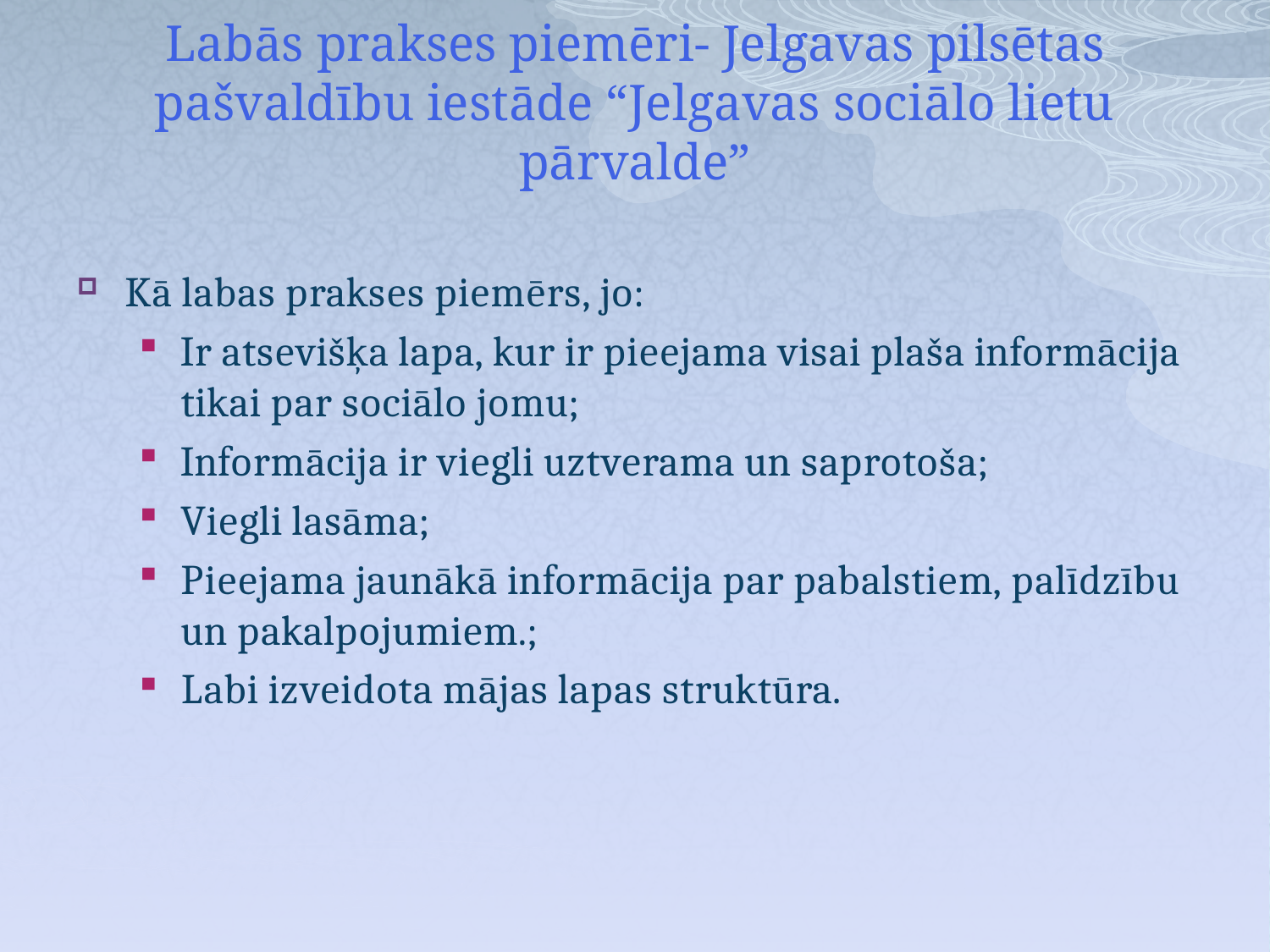

# Labās prakses piemēri- Jelgavas pilsētas pašvaldību iestāde “Jelgavas sociālo lietu pārvalde”
Kā labas prakses piemērs, jo:
Ir atsevišķa lapa, kur ir pieejama visai plaša informācija tikai par sociālo jomu;
Informācija ir viegli uztverama un saprotoša;
Viegli lasāma;
Pieejama jaunākā informācija par pabalstiem, palīdzību un pakalpojumiem.;
Labi izveidota mājas lapas struktūra.